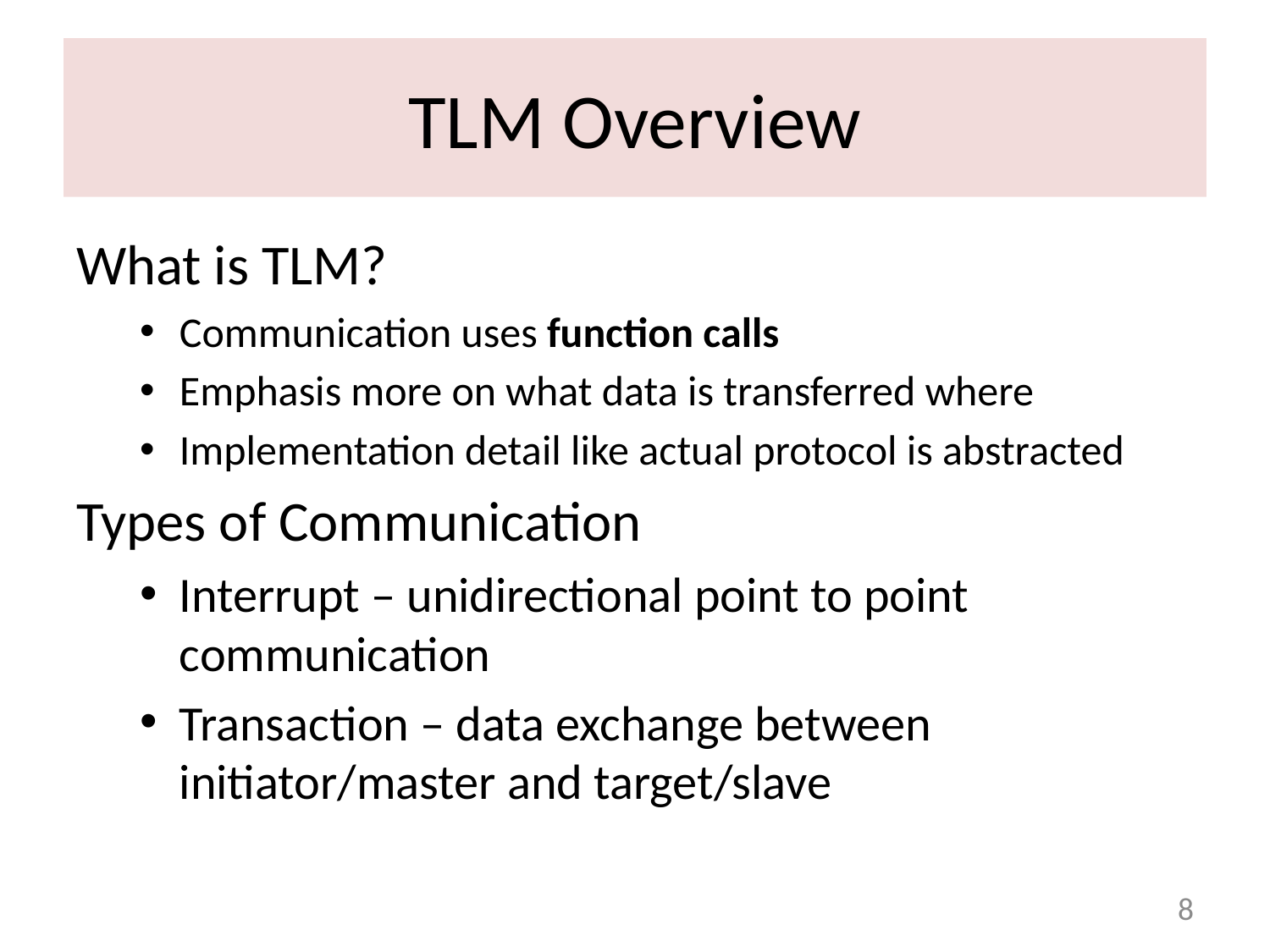

# TLM Overview
What is TLM?
Communication uses function calls
Emphasis more on what data is transferred where
Implementation detail like actual protocol is abstracted
Types of Communication
Interrupt – unidirectional point to point communication
Transaction – data exchange between initiator/master and target/slave

8